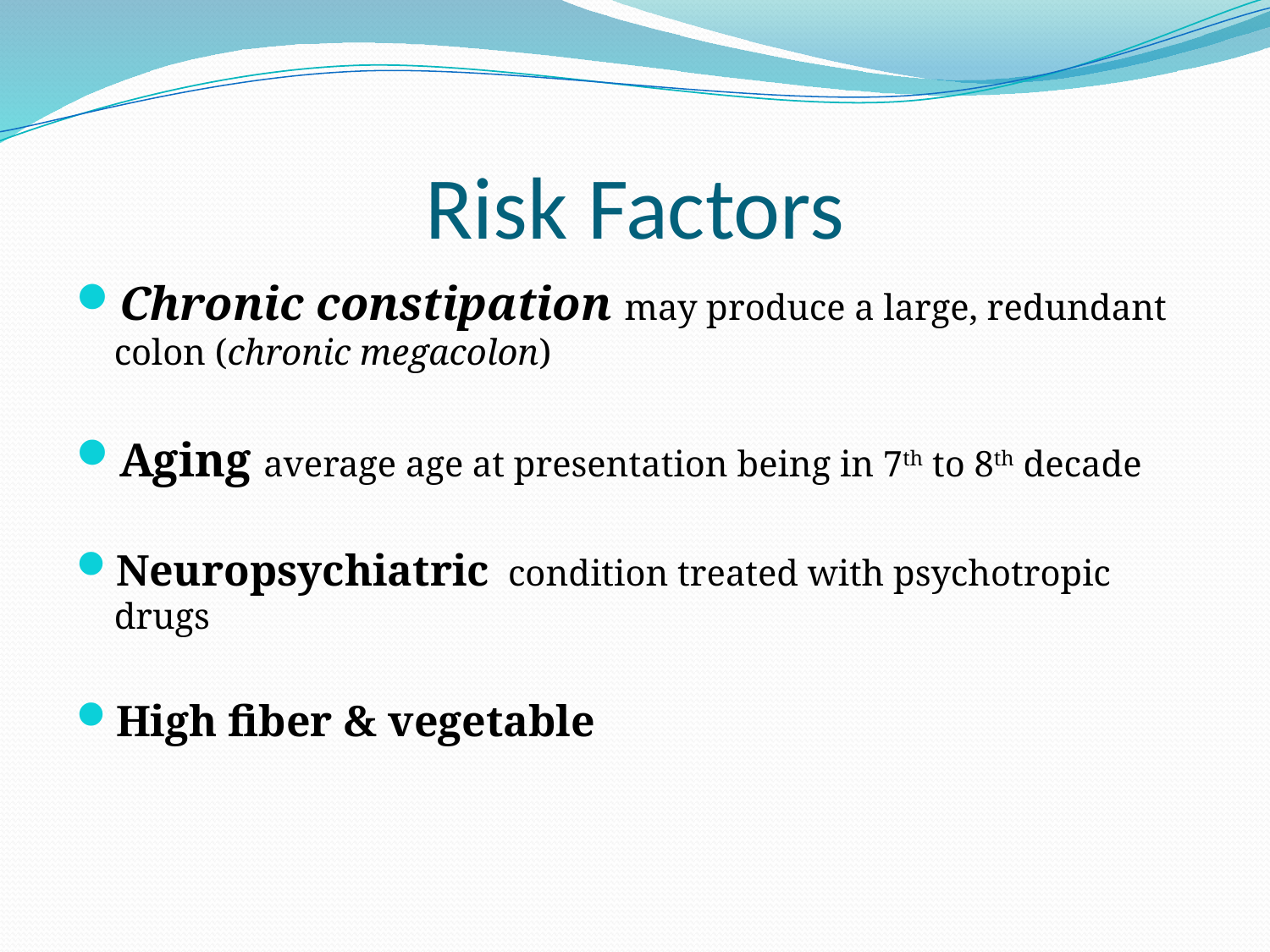

# Risk Factors
Chronic constipation may produce a large, redundant colon (chronic megacolon)

Aging average age at presentation being in 7th to 8th decade

Neuropsychiatric  condition treated with psychotropic drugs

High fiber & vegetable